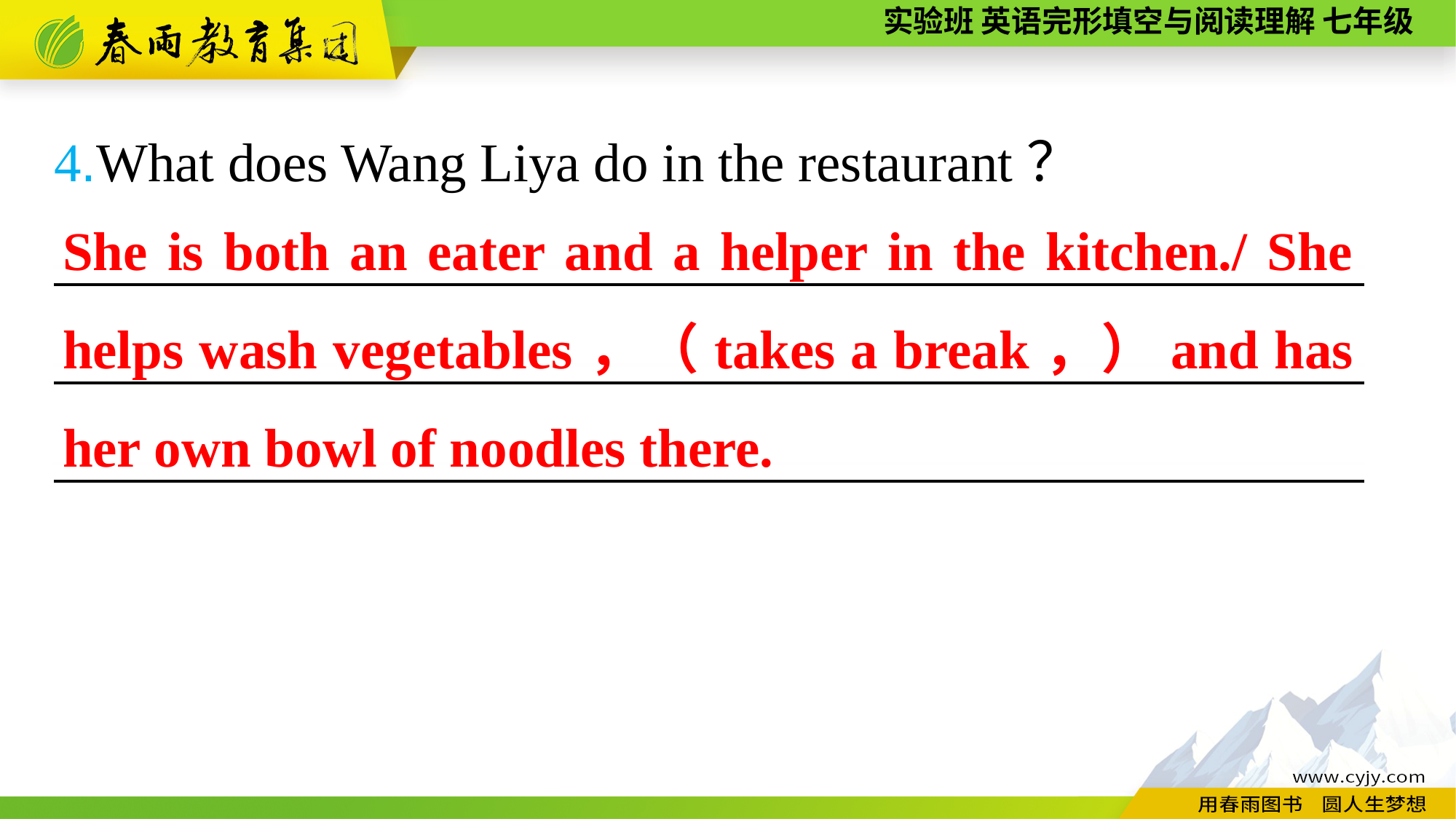

4.What does Wang Liya do in the restaurant？
————————————————————————————————————————————————
————————————————————————
She is both an eater and a helper in the kitchen./ She helps wash vegetables，（takes a break，）and has her own bowl of noodles there.